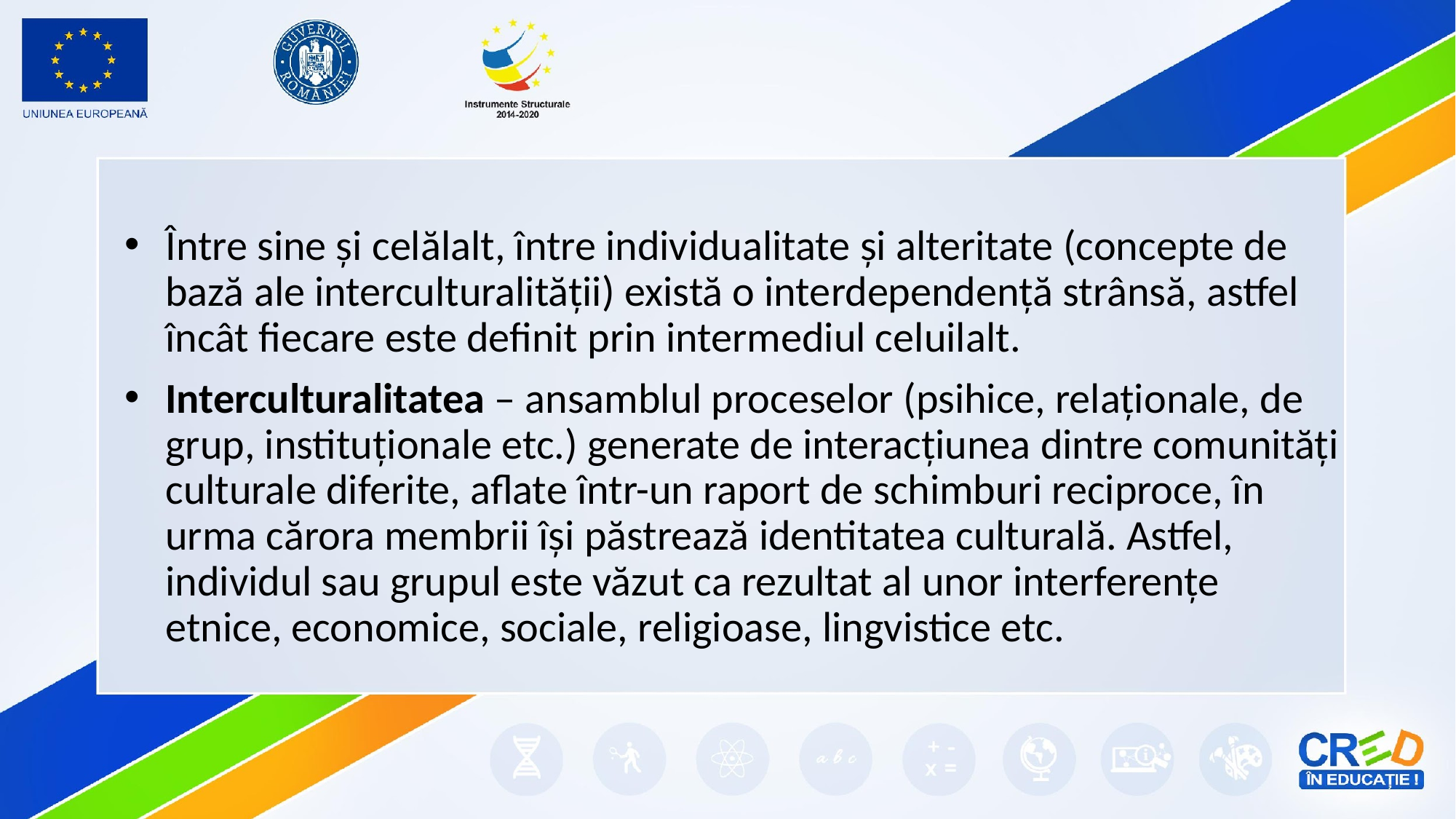

#
Între sine și celălalt, între individualitate și alteritate (concepte de bază ale interculturalității) există o interdependență strânsă, astfel încât fiecare este definit prin intermediul celuilalt.
Interculturalitatea – ansamblul proceselor (psihice, relaționale, de grup, instituționale etc.) generate de interacțiunea dintre comunități culturale diferite, aflate într-un raport de schimburi reciproce, în urma cărora membrii își păstrează identitatea culturală. Astfel, individul sau grupul este văzut ca rezultat al unor interferențe etnice, economice, sociale, religioase, lingvistice etc.